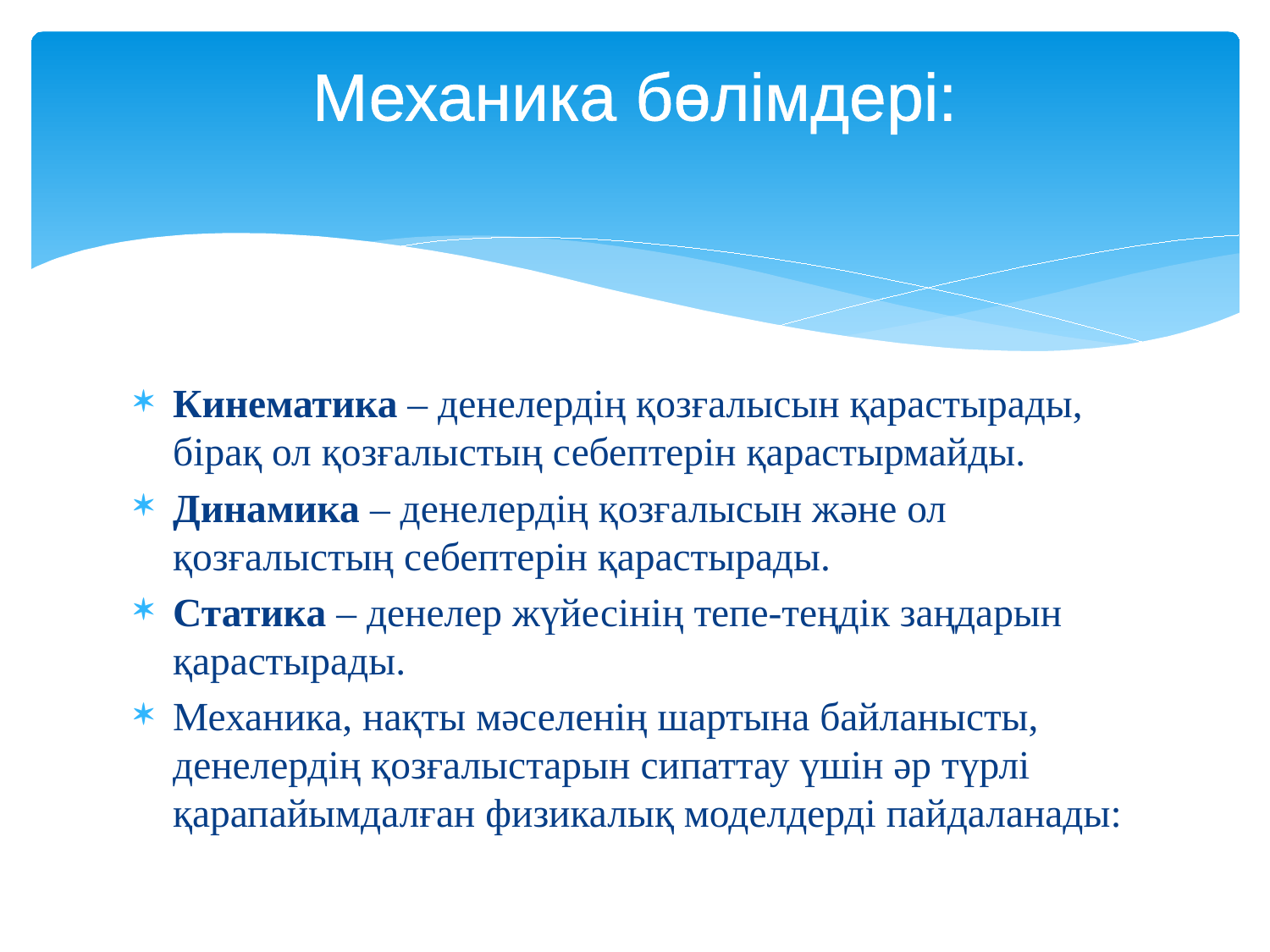

# Механика бөлімдері:
Кинематика – денелердің қозғалысын қарастырады, бірақ ол қозғалыстың себептерін қарастырмайды.
Динамика – денелердің қозғалысын және ол қозғалыстың себептерін қарастырады.
Статика – денелер жүйесінің тепе-теңдік заңдарын қарастырады.
Механика, нақты мәселенің шартына байланысты, денелердің қозғалыстарын сипаттау үшін әр түрлі қарапайымдалған физикалық моделдерді пайдаланады: